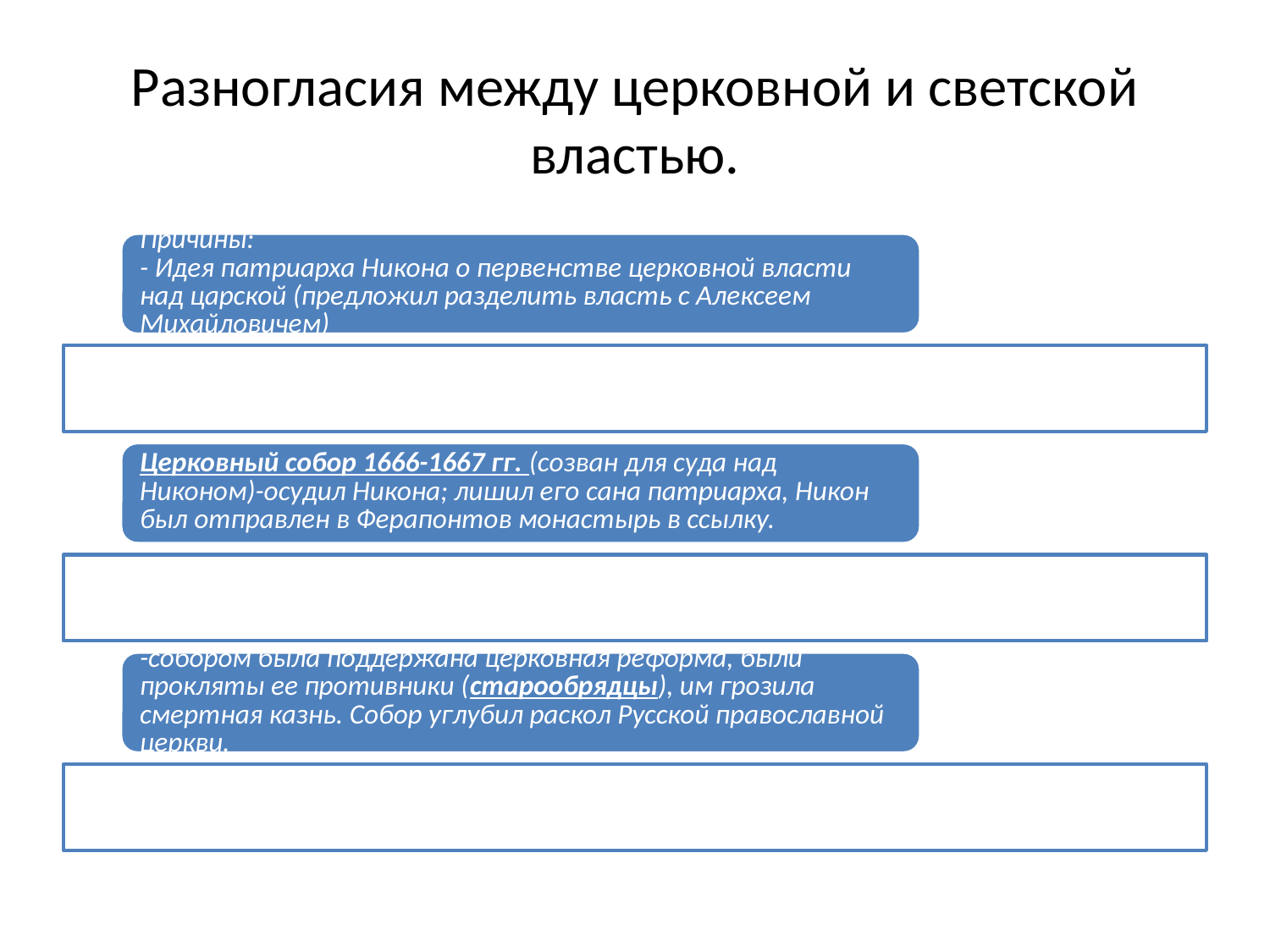

# Разногласия между церковной и светской властью.
Причины:
- Идея патриарха Никона о первенстве церковной власти над царской (предложил разделить власть с Алексеем Михайловичем)
Церковный собор 1666-1667 гг. (созван для суда над Никоном)-осудил Никона; лишил его сана патриарха, Никон был отправлен в Ферапонтов монастырь в ссылку.
-собором была поддержана церковная реформа, были прокляты ее противники (старообрядцы), им грозила смертная казнь. Собор углубил раскол Русской православной церкви.